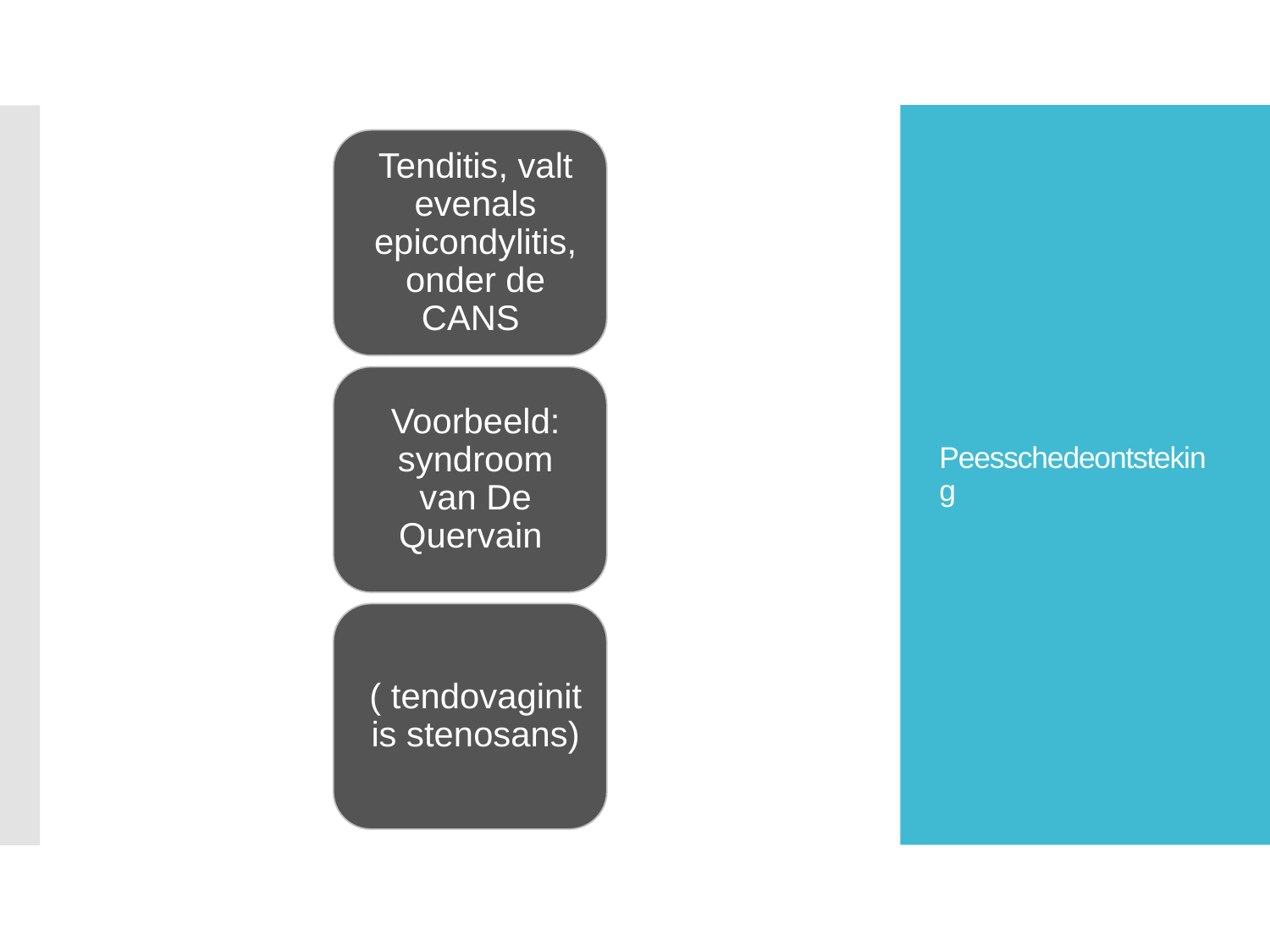

Tenditis, valt evenals epicondylitis, onder de CANS
Voorbeeld: syndroom van De Quervain
( tendovaginitis stenosans)
# Peesschedeontsteking